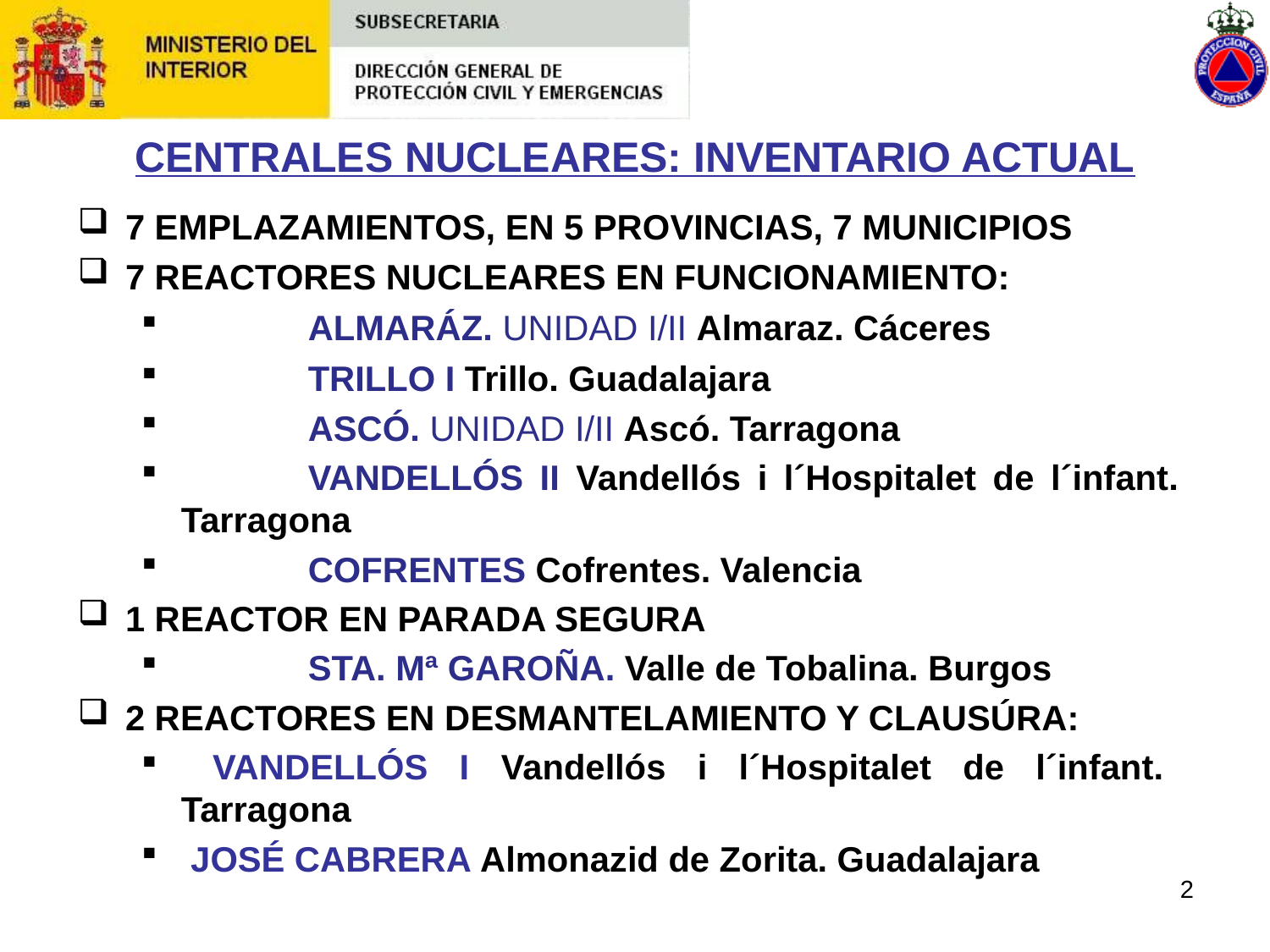

# CENTRALES NUCLEARES: INVENTARIO ACTUAL
7 EMPLAZAMIENTOS, EN 5 PROVINCIAS, 7 MUNICIPIOS
7 REACTORES NUCLEARES EN FUNCIONAMIENTO:
	ALMARÁZ. UNIDAD I/II Almaraz. Cáceres
	TRILLO I Trillo. Guadalajara
	ASCÓ. UNIDAD I/II Ascó. Tarragona
	VANDELLÓS II Vandellós i l´Hospitalet de l´infant.  Tarragona
	COFRENTES Cofrentes. Valencia
1 REACTOR EN PARADA SEGURA
 	STA. Mª GAROÑA. Valle de Tobalina. Burgos
2 REACTORES EN DESMANTELAMIENTO Y CLAUSÚRA:
 VANDELLÓS I Vandellós i l´Hospitalet de l´infant.  Tarragona
 JOSÉ CABRERA Almonazid de Zorita. Guadalajara

2